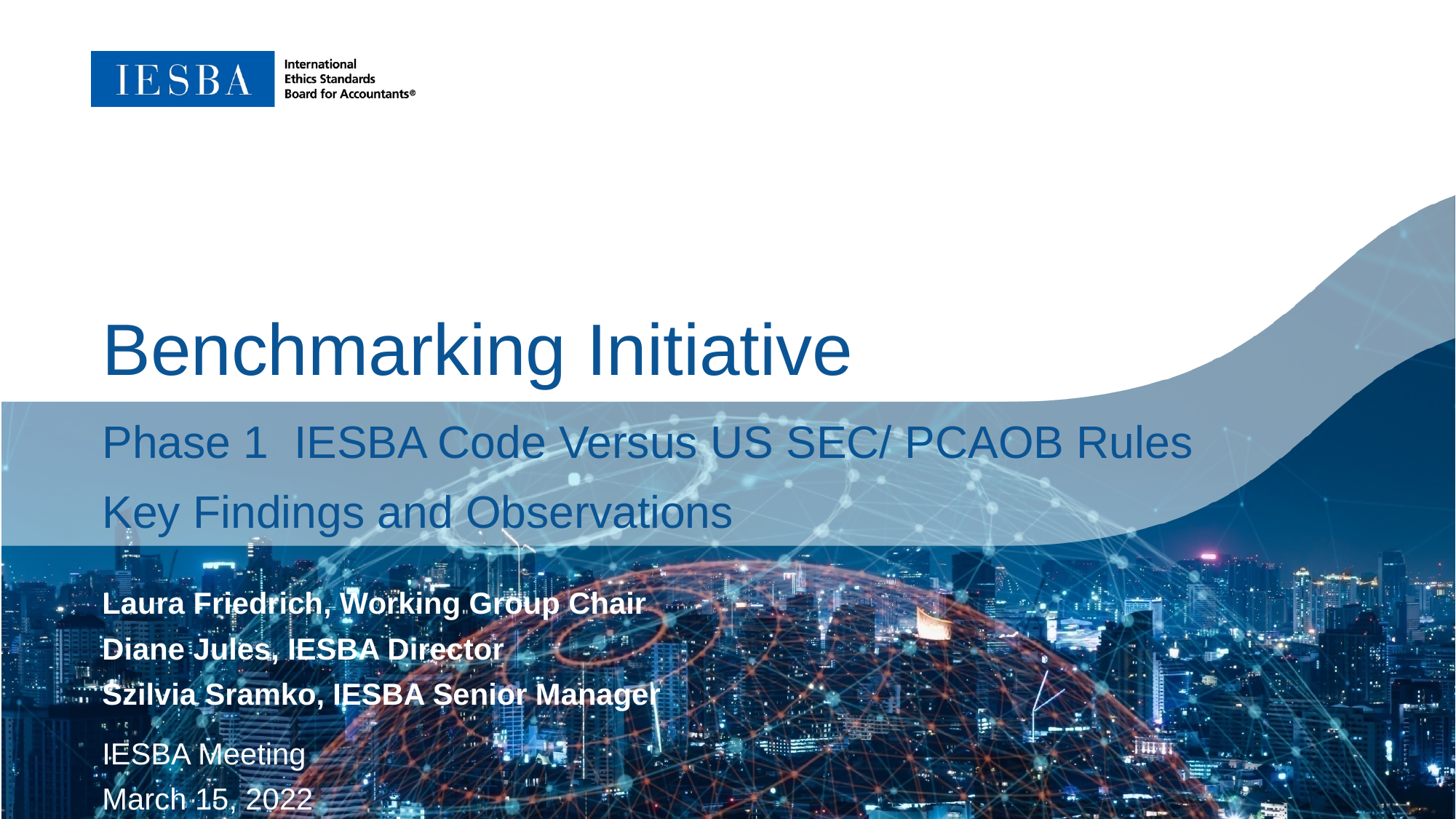

Benchmarking Initiative
Phase 1  IESBA Code Versus US SEC/ PCAOB Rules
Key Findings and Observations
Laura Friedrich, Working Group Chair
Diane Jules, IESBA Director
Szilvia Sramko, IESBA Senior Manager
IESBA Meeting
March 15, 2022